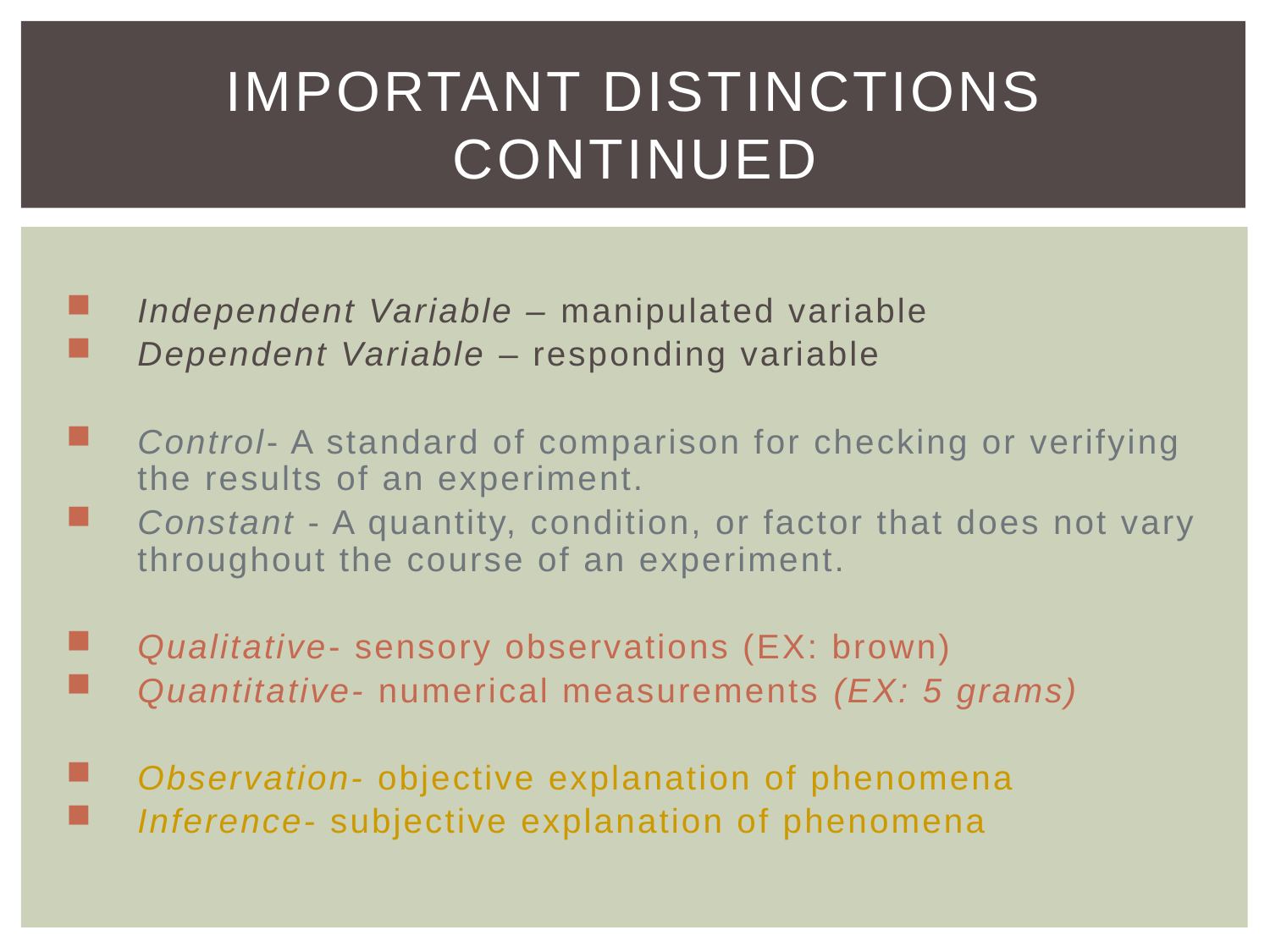

# Important Distinctions Continued

Independent Variable – manipulated variable
Dependent Variable – responding variable

Control- A standard of comparison for checking or verifying the results of an experiment.
Constant - A quantity, condition, or factor that does not vary throughout the course of an experiment.

Qualitative- sensory observations (EX: brown)
Quantitative- numerical measurements (EX: 5 grams)

Observation- objective explanation of phenomena
Inference- subjective explanation of phenomena